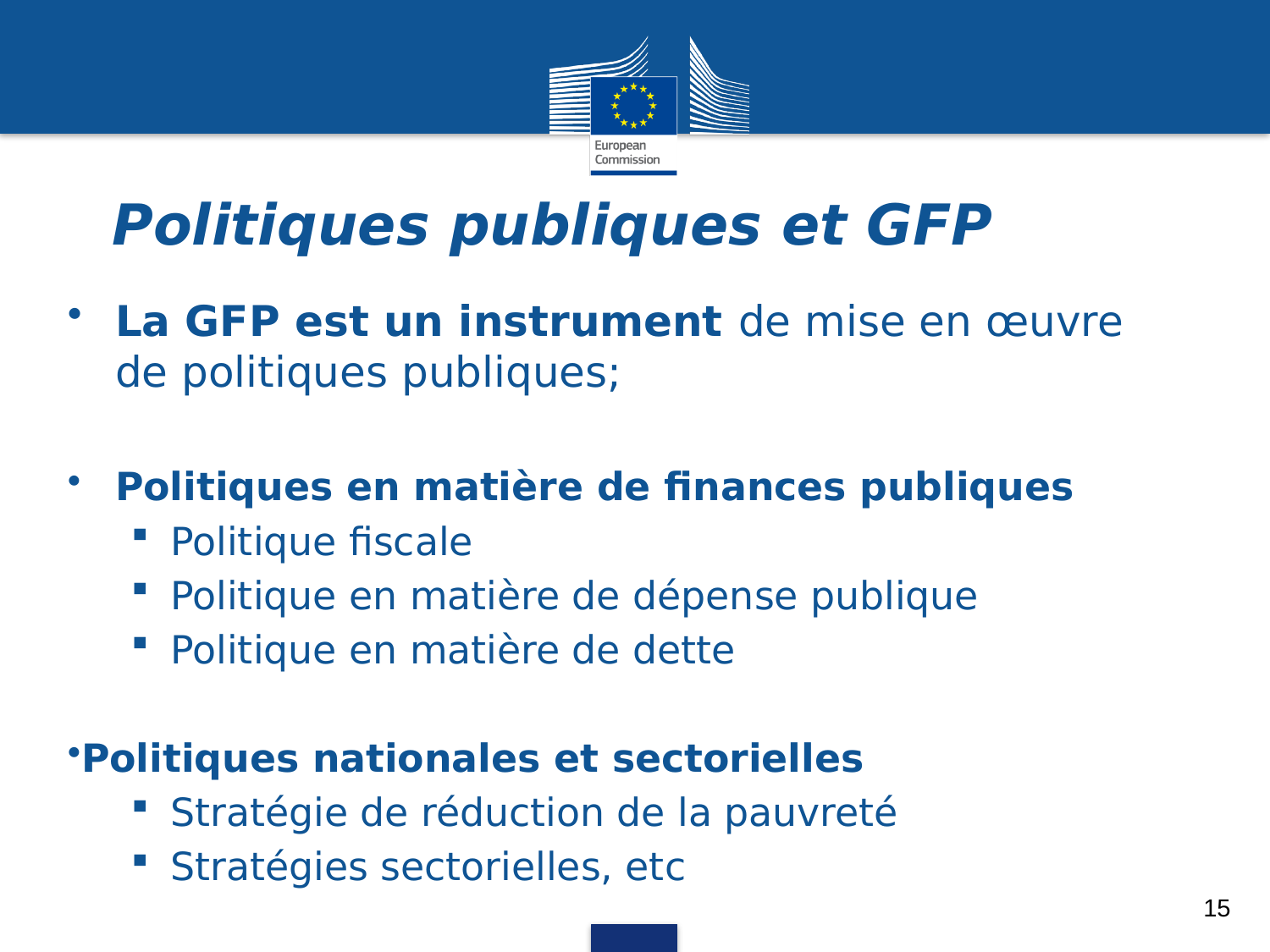

# Politiques publiques et GFP

La GFP est un instrument de mise en œuvre de politiques publiques;

Politiques en matière de finances publiques
Politique fiscale
Politique en matière de dépense publique
Politique en matière de dette

Politiques nationales et sectorielles
Stratégie de réduction de la pauvreté
Stratégies sectorielles, etc

15